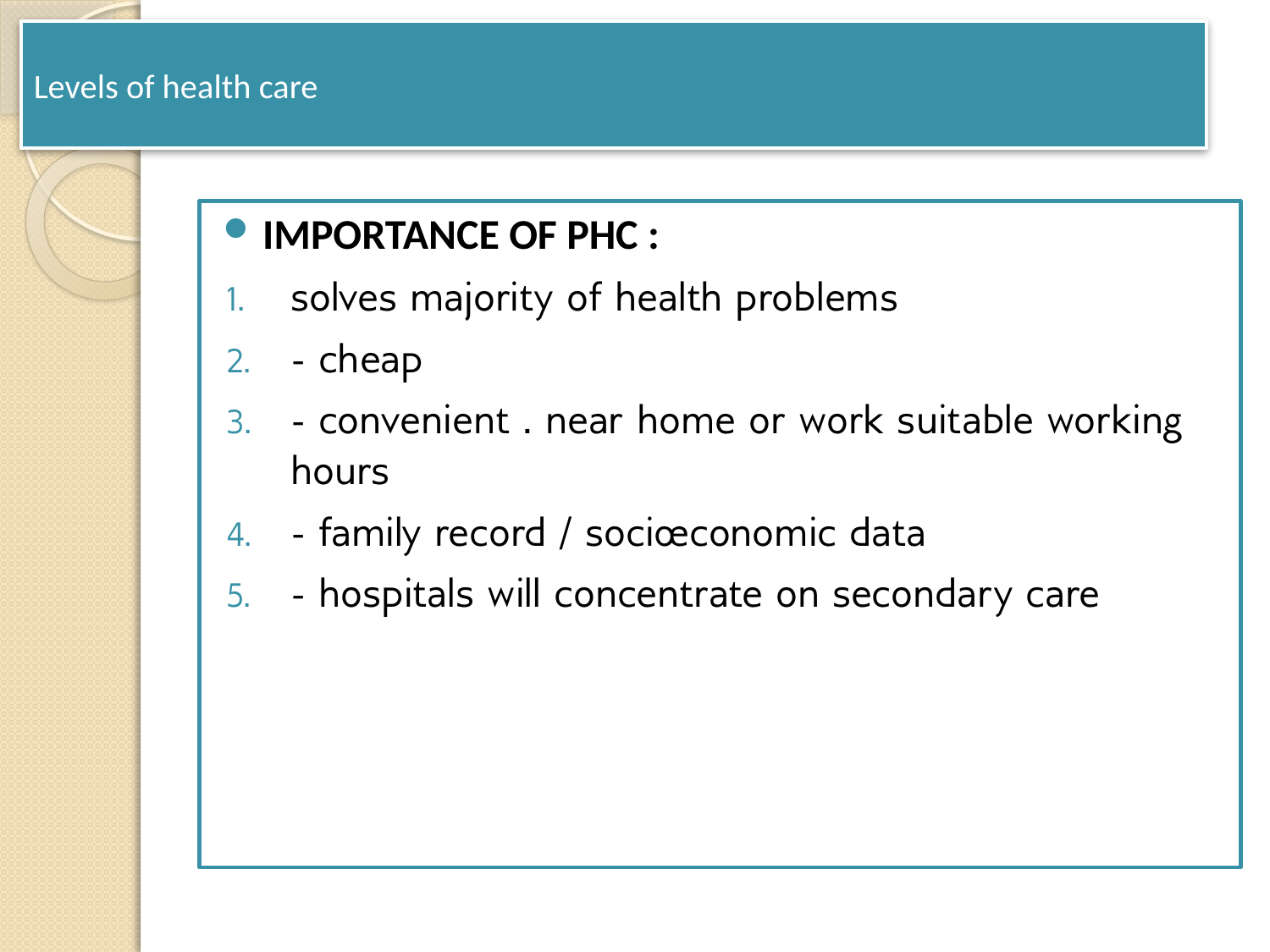

# Levels of health care
IMPORTANCE OF PHC :
solves majority of health problems
- cheap
- convenient . near home or work suitable working    hours
- family record / socioeconomic data
- hospitals will concentrate on secondary care